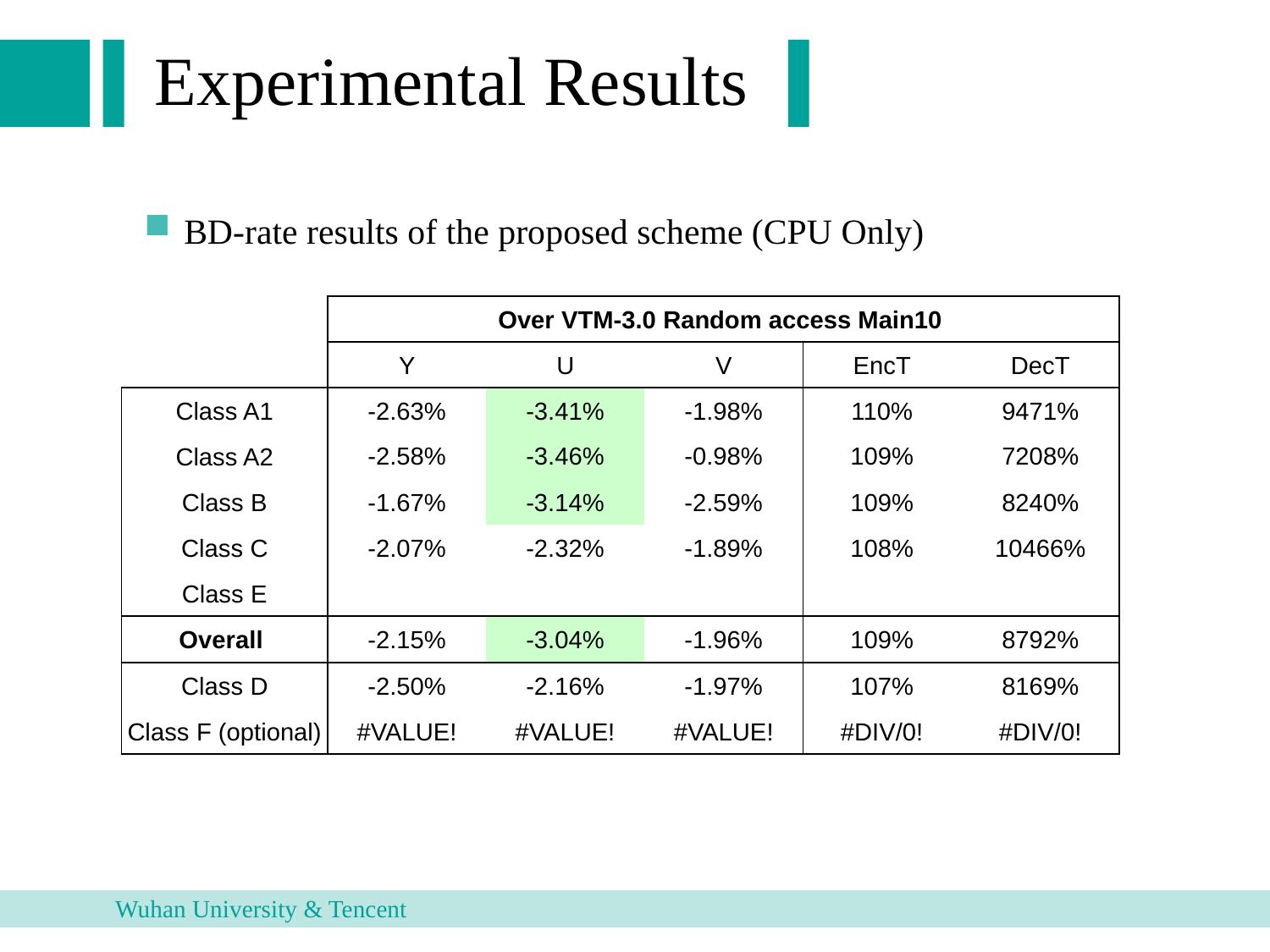

Experimental Results
BD-rate results of the proposed scheme (CPU Only)
|  | Over VTM-3.0 Random access Main10 |  |  |  |  |
| --- | --- | --- | --- | --- | --- |
|  | Y | U | V | EncT | DecT |
| Class A1 | -2.63% | -3.41% | -1.98% | 110% | 9471% |
| Class A2 | -2.58% | -3.46% | -0.98% | 109% | 7208% |
| Class B | -1.67% | -3.14% | -2.59% | 109% | 8240% |
| Class C | -2.07% | -2.32% | -1.89% | 108% | 10466% |
| Class E |  |  |  |  |  |
| Overall | -2.15% | -3.04% | -1.96% | 109% | 8792% |
| Class D | -2.50% | -2.16% | -1.97% | 107% | 8169% |
| Class F (optional) | #VALUE! | #VALUE! | #VALUE! | #DIV/0! | #DIV/0! |